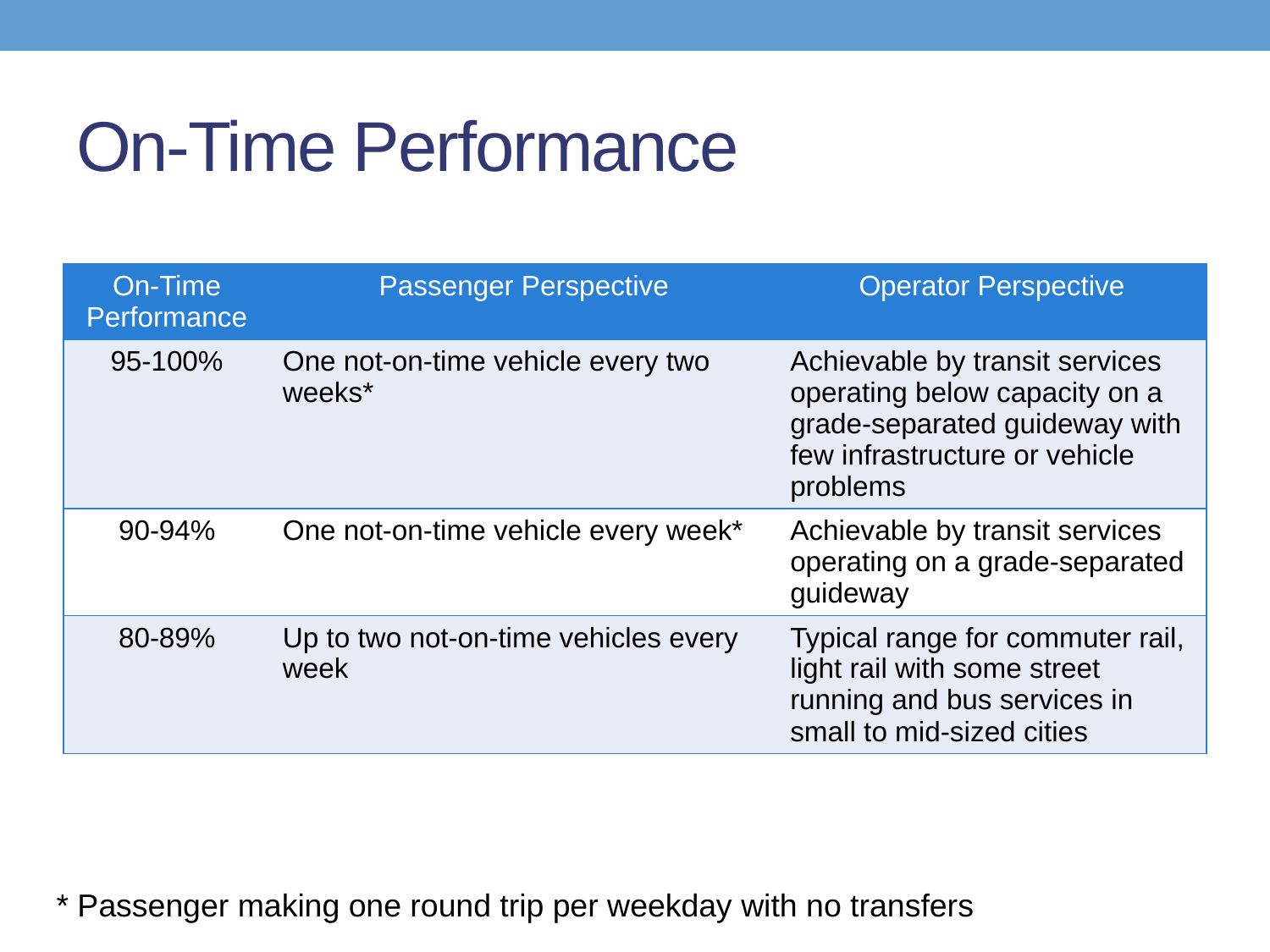

# On-Time Performance
| On-Time Performance | Passenger Perspective | Operator Perspective |
| --- | --- | --- |
| 95-100% | One not-on-time vehicle every two weeks\* | Achievable by transit services operating below capacity on a grade-separated guideway with few infrastructure or vehicle problems |
| 90-94% | One not-on-time vehicle every week\* | Achievable by transit services operating on a grade-separated guideway |
| 80-89% | Up to two not-on-time vehicles every week | Typical range for commuter rail, light rail with some street running and bus services in small to mid-sized cities |
* Passenger making one round trip per weekday with no transfers